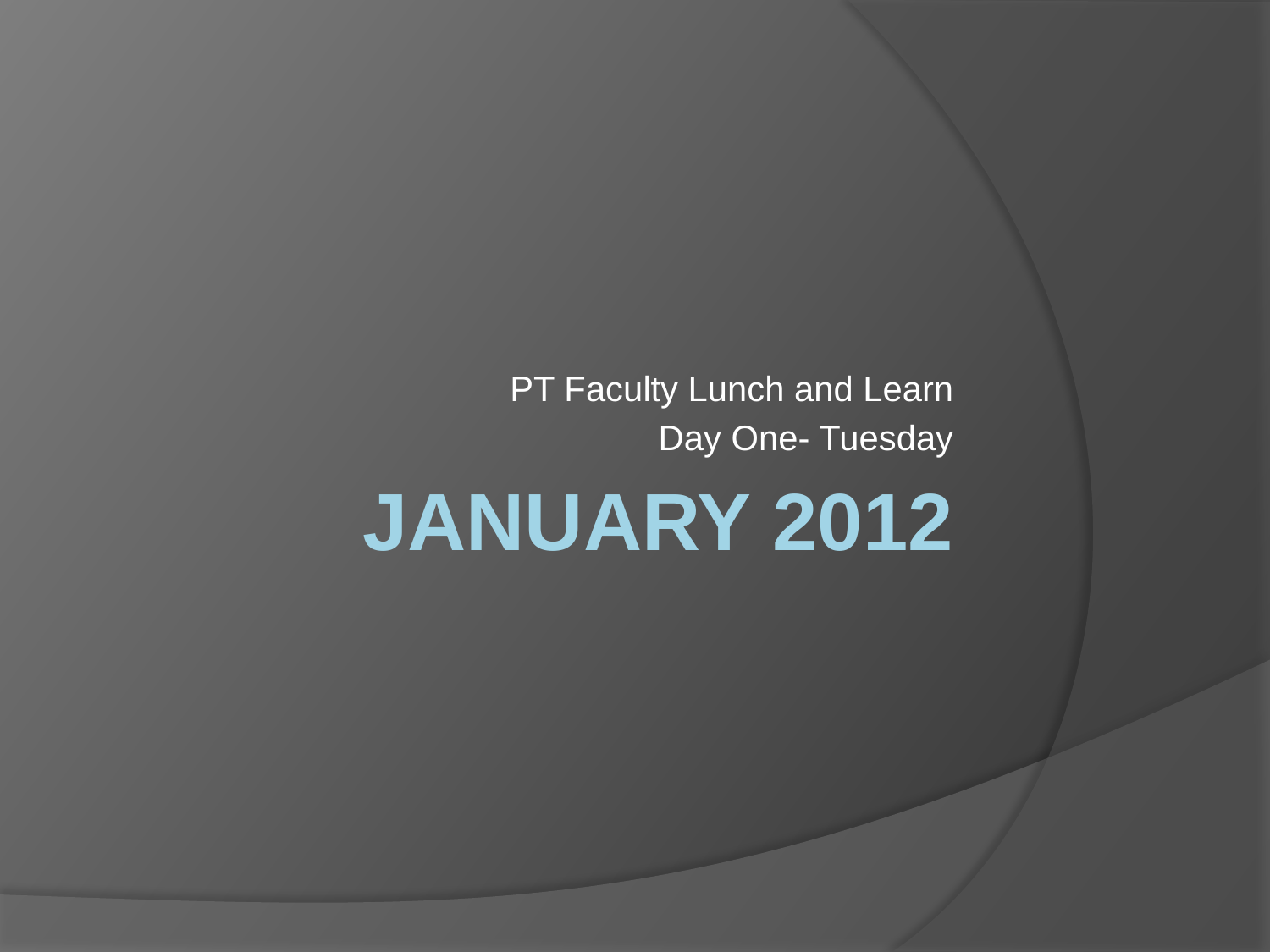

PT Faculty Lunch and Learn
Day One- Tuesday
# January 2012